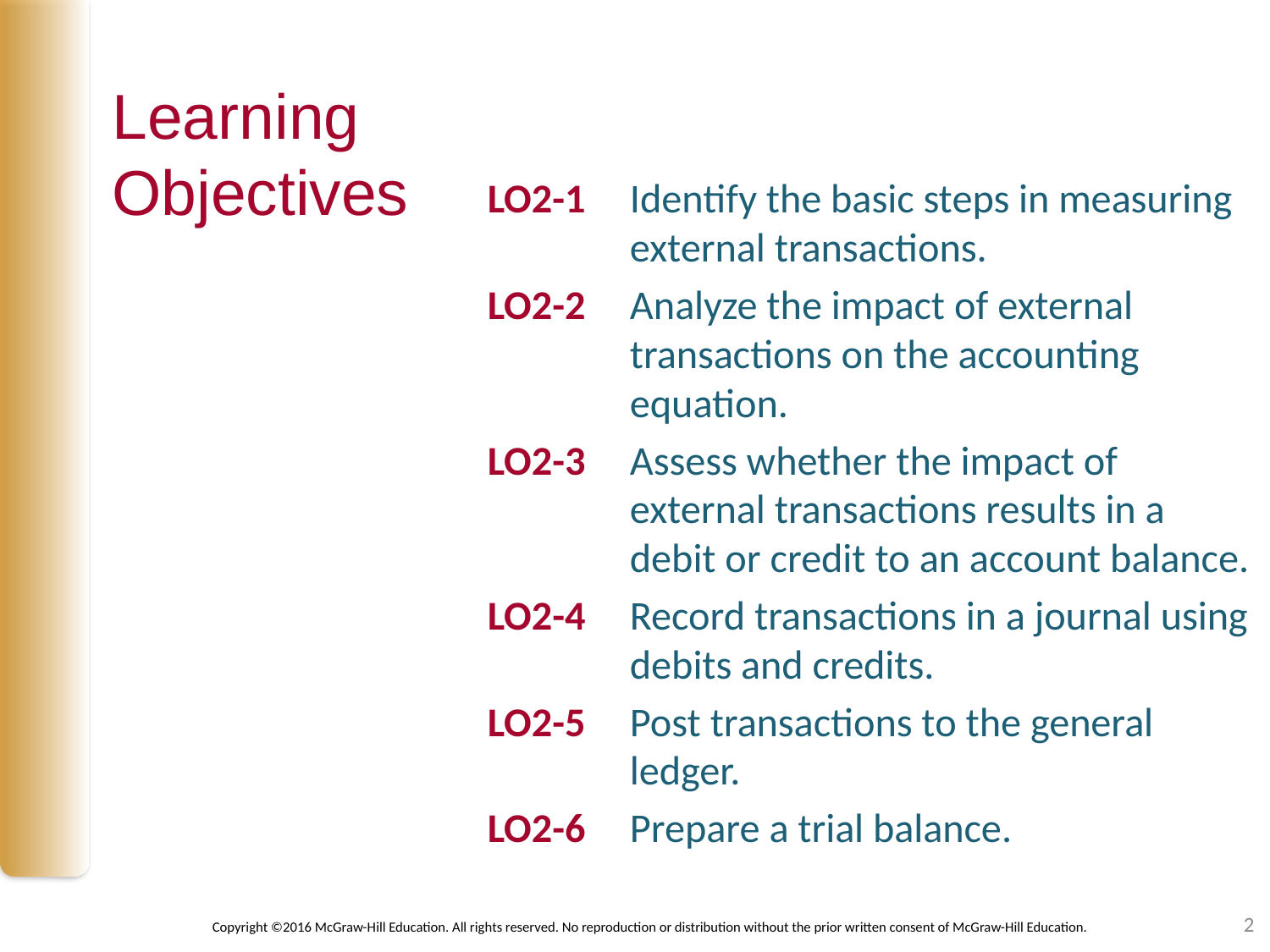

LO2-1	Identify the basic steps in measuring external transactions.
LO2-2	Analyze the impact of external transactions on the accounting equation.
LO2-3	Assess whether the impact of external transactions results in a debit or credit to an account balance.
LO2-4	Record transactions in a journal using debits and credits.
LO2-5	Post transactions to the general ledger.
LO2-6	Prepare a trial balance.
2
Copyright ©2016 McGraw-Hill Education. All rights reserved. No reproduction or distribution without the prior written consent of McGraw-Hill Education.